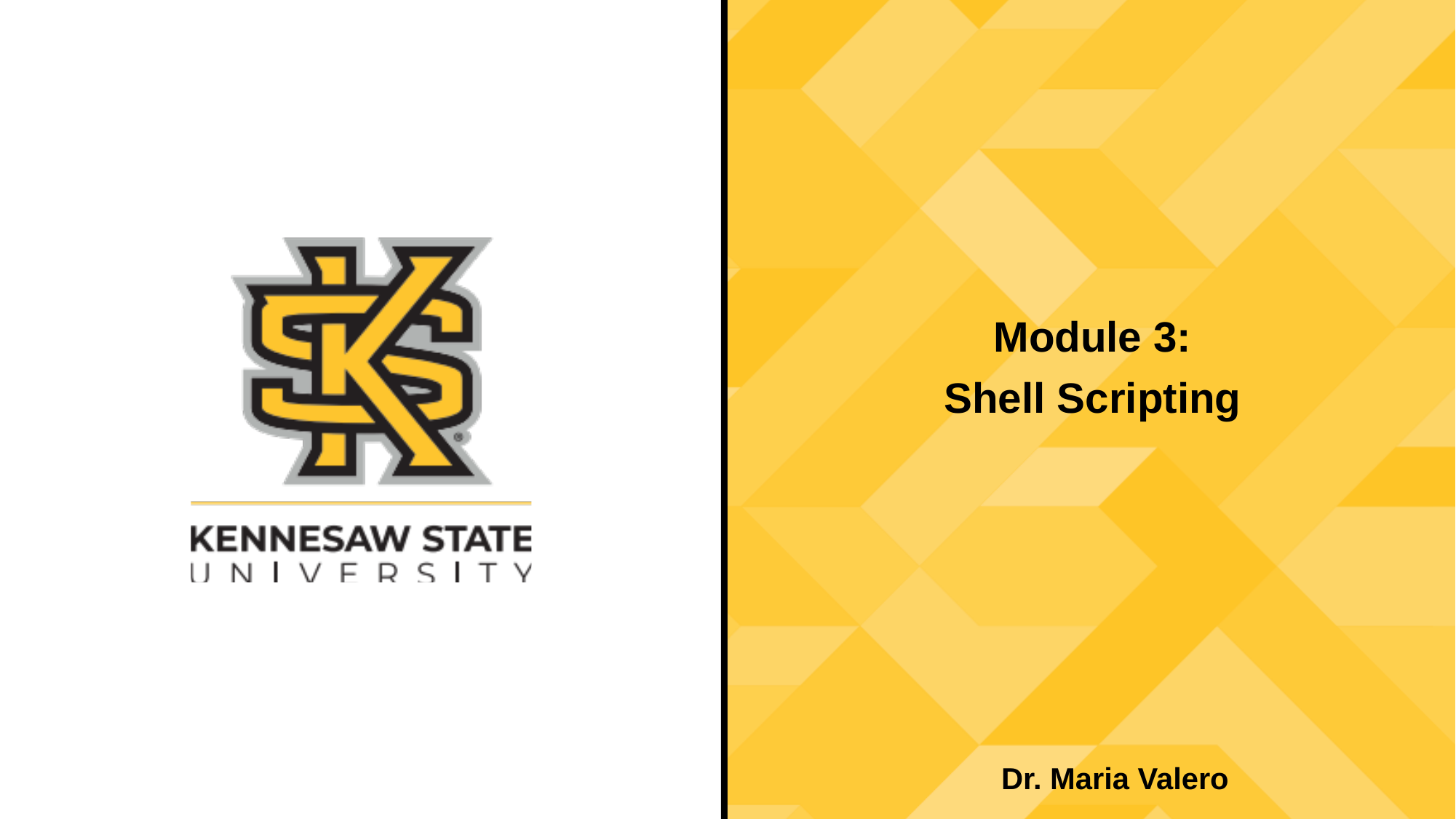

Module 3:
Shell Scripting
Dr. Maria Valero